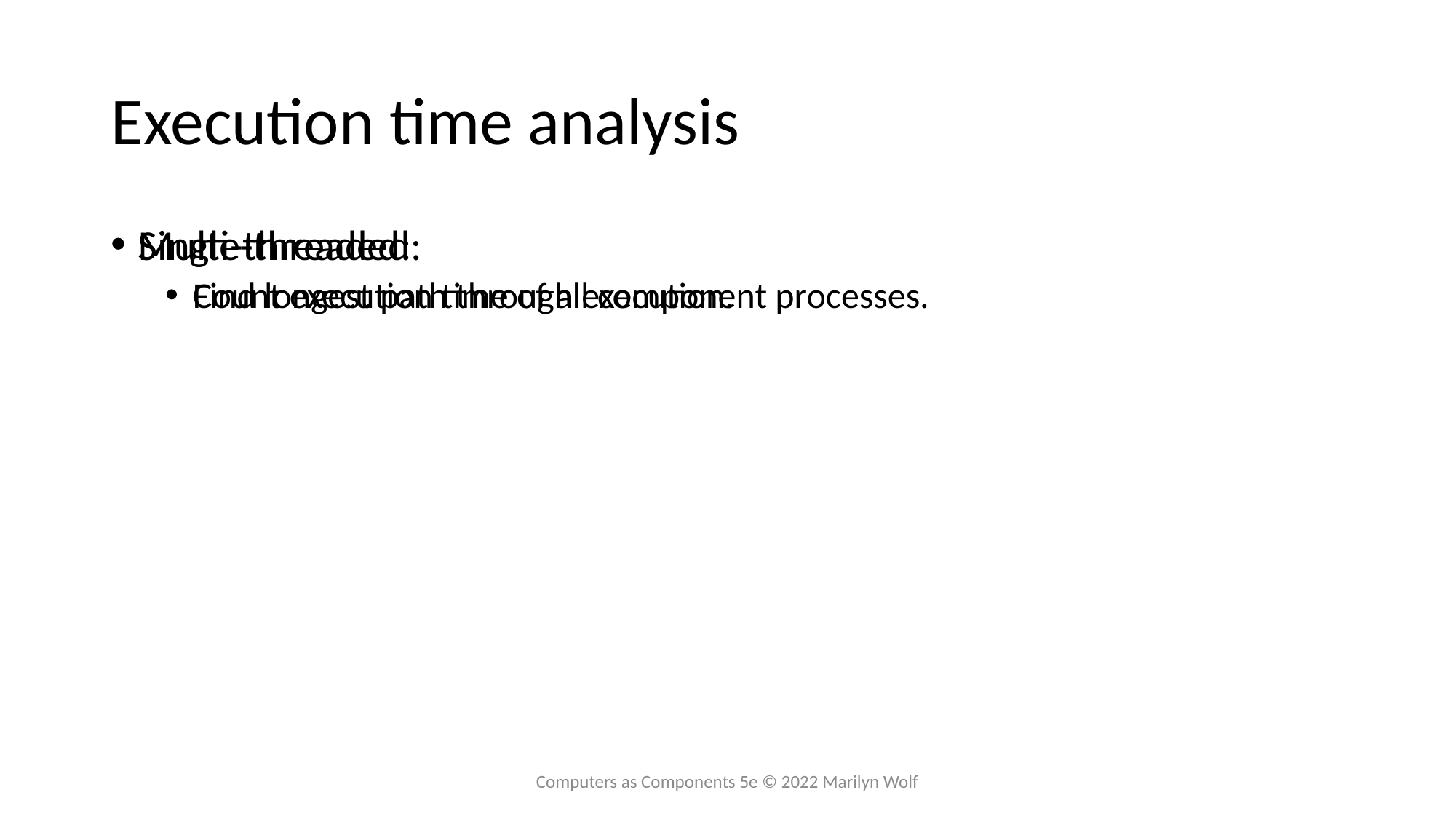

# Execution time analysis
Single-threaded:
Count execution time of all component processes.
Multi-threaded:
Find longest path through execution.
Computers as Components 5e © 2022 Marilyn Wolf